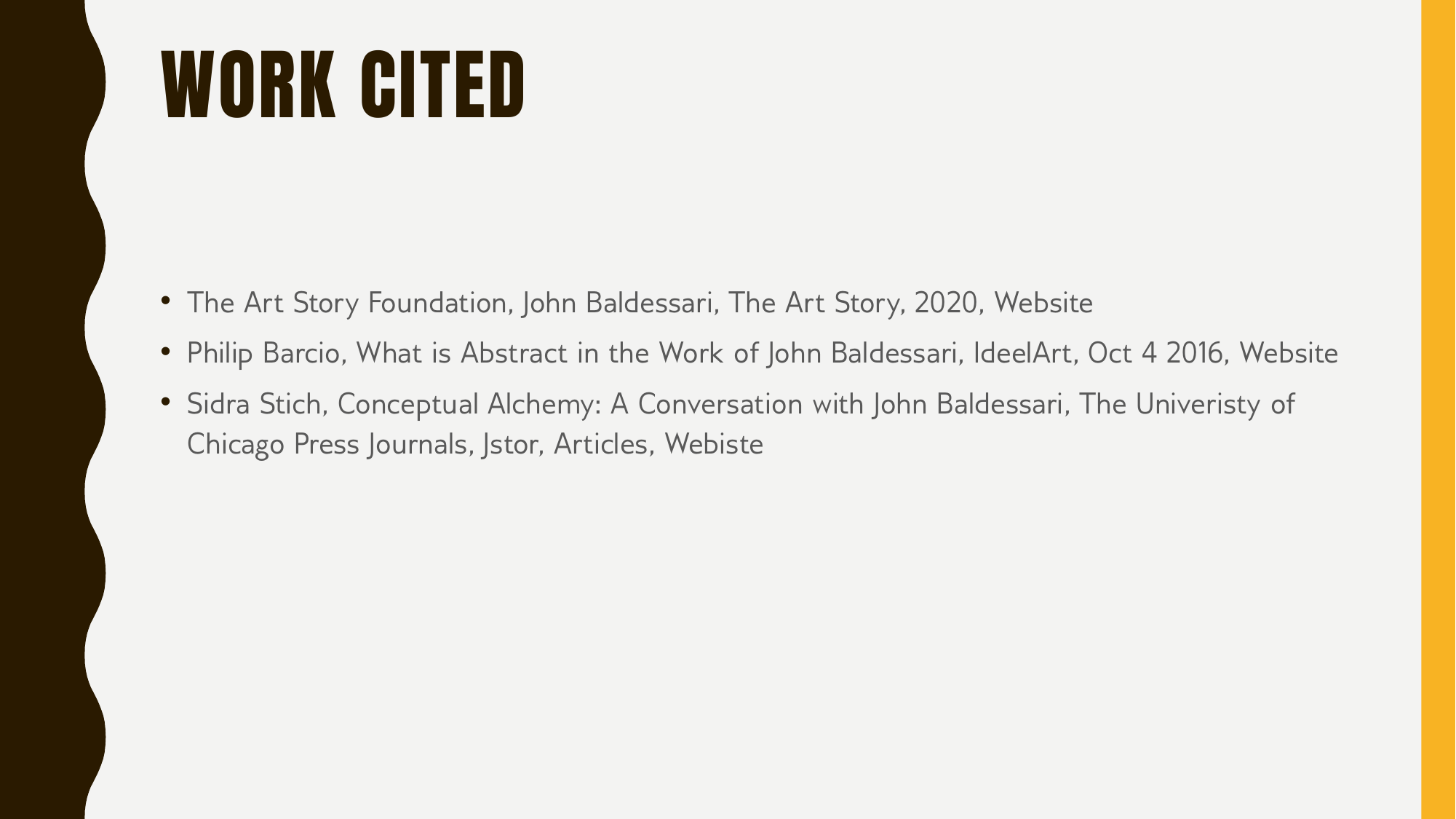

# Work cited
The Art Story Foundation, John Baldessari, The Art Story, 2020, Website
Philip Barcio, What is Abstract in the Work of John Baldessari, IdeelArt, Oct 4 2016, Website
Sidra Stich, Conceptual Alchemy: A Conversation with John Baldessari, The Univeristy of Chicago Press Journals, Jstor, Articles, Webiste